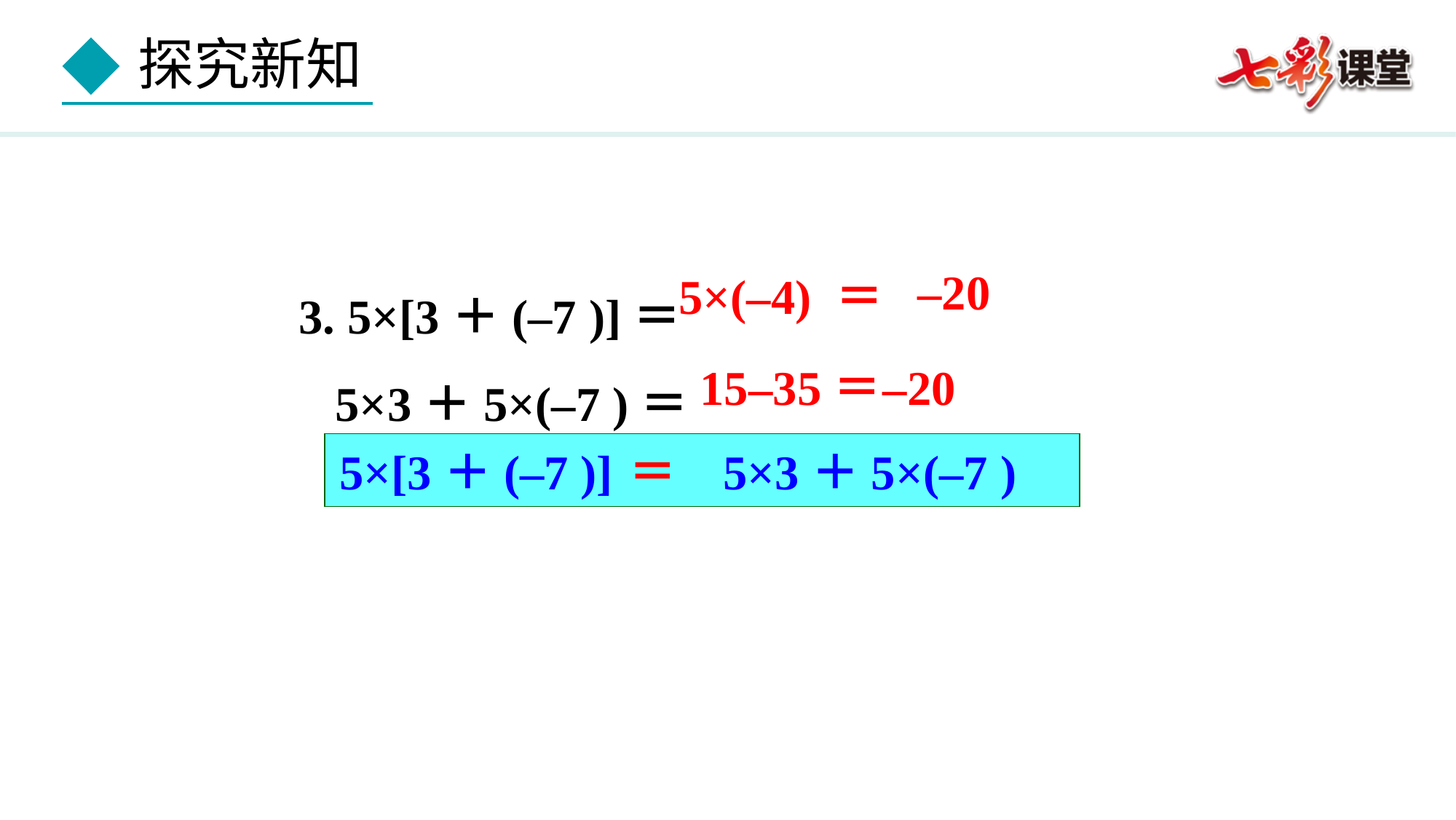

3. 5×[3＋(–7 )]＝
   5×3＋5×(–7 )＝
–20
5×(–4) ＝
15–35＝
–20
5×[3＋(–7 )]         5×3＋5×(–7 )
＝